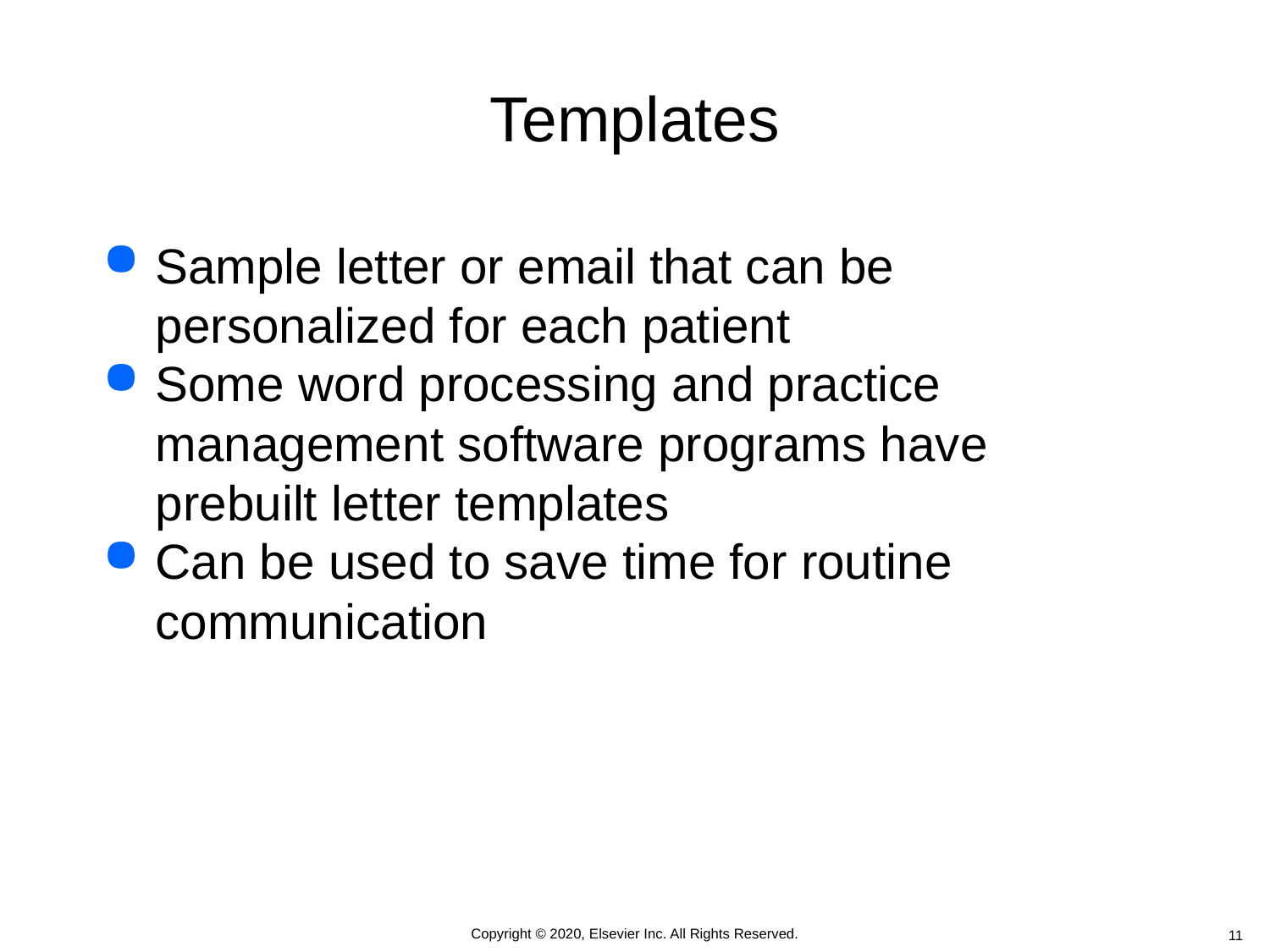

# Templates
Sample letter or email that can be personalized for each patient
Some word processing and practice management software programs have prebuilt letter templates
Can be used to save time for routine communication
 11